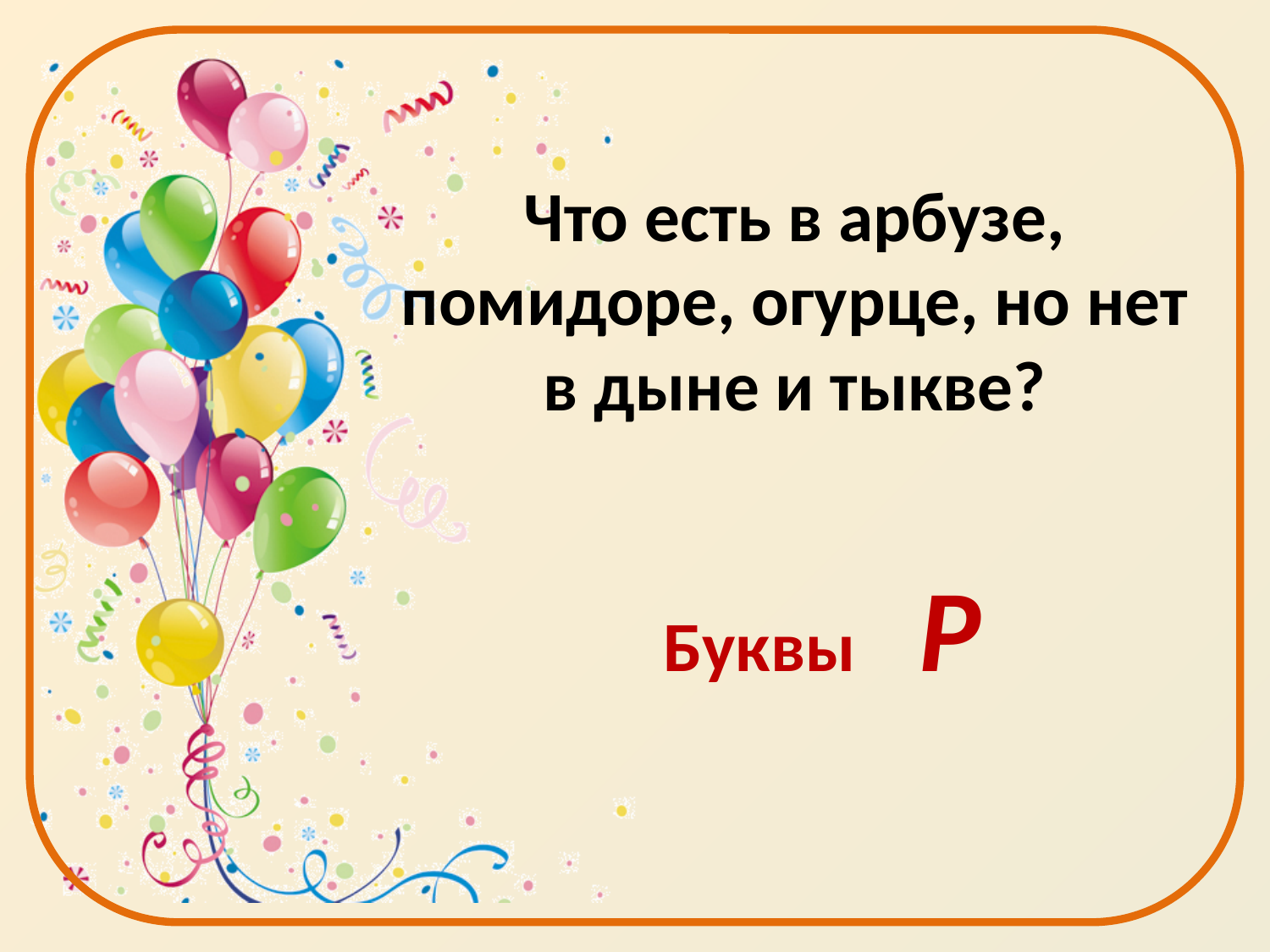

# Что есть в арбузе, помидоре, огурце, но нет в дыне и тыкве?
Буквы    р